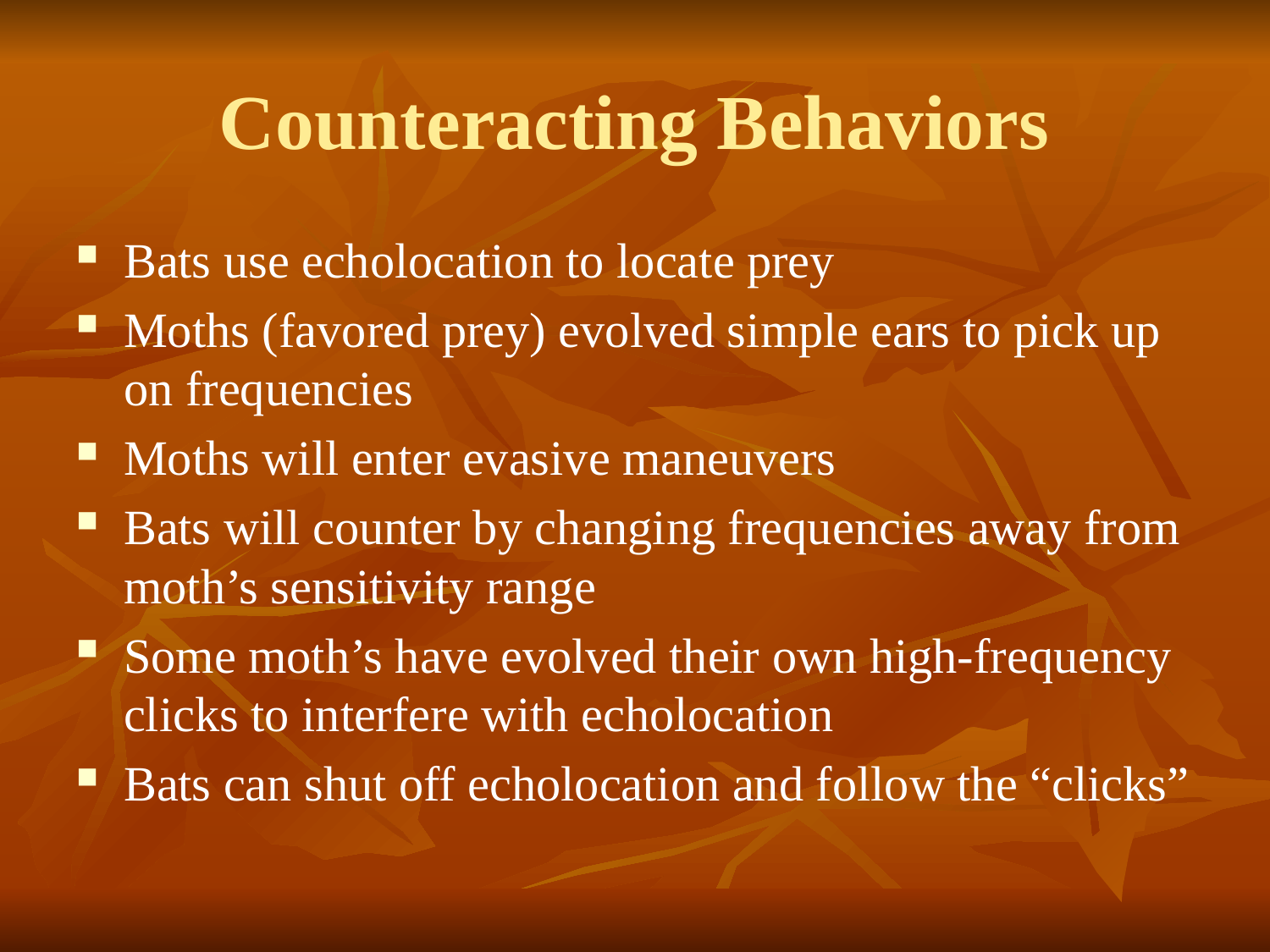

# Counteracting Behaviors
Bats use echolocation to locate prey
Moths (favored prey) evolved simple ears to pick up on frequencies
Moths will enter evasive maneuvers
Bats will counter by changing frequencies away from moth’s sensitivity range
Some moth’s have evolved their own high-frequency clicks to interfere with echolocation
Bats can shut off echolocation and follow the “clicks”